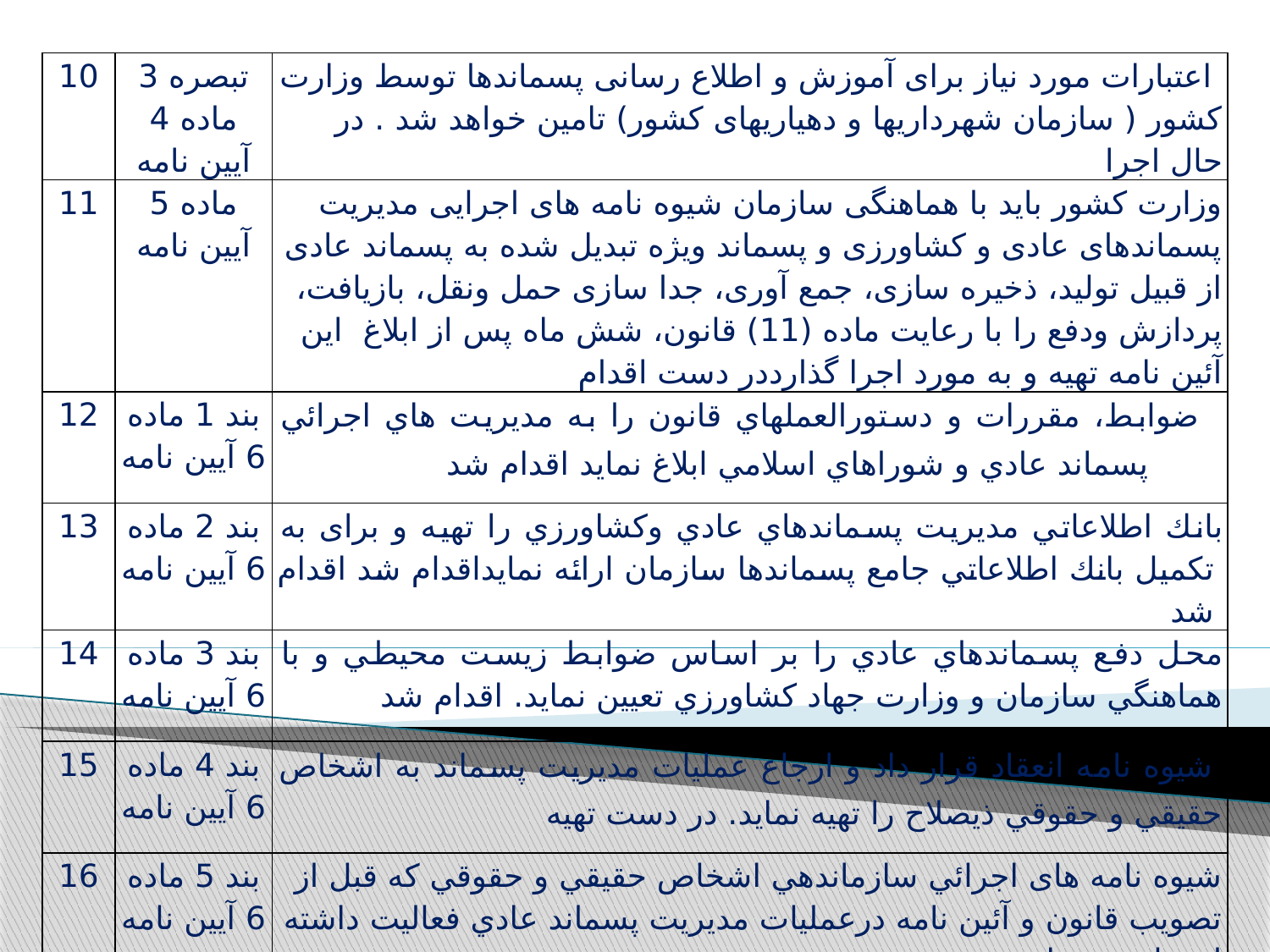

| 10 | تبصره 3 ماده 4 آيين نامه | اعتبارات مورد نیاز برای آموزش و اطلاع رسانی پسماندها توسط وزارت کشور ( سازمان شهرداریها و دهیاریهای کشور) تامین خواهد شد . در حال اجرا |
| --- | --- | --- |
| 11 | ماده 5 آيين نامه | وزارت کشور باید با هماهنگی سازمان شیوه نامه های اجرایی مدیریت پسماندهای عادی و کشاورزی و پسماند ویژه تبدیل شده به پسماند عادی از قبيل تولید، ذخیره سازی، جمع آوری، جدا سازی حمل ونقل، بازیافت، پردازش ودفع را با رعایت ماده (11) قانون، شش ماه پس از ابلاغ این آئین نامه تهیه و به مورد اجرا گذارددر دست اقدام |
| 12 | بند 1 ماده 6 آيين نامه | ضوابط، مقررات و دستورالعملهاي قانون را به مديريت هاي اجرائي پسماند عادي و شوراهاي اسلامي ابلاغ نمايد اقدام شد |
| 13 | بند 2 ماده 6 آيين نامه | بانك اطلاعاتي مديريت پسماندهاي عادي وكشاورزي را تهيه و برای به تكميل بانك اطلاعاتي جامع پسماندها سازمان ارائه نمايداقدام شد اقدام شد |
| 14 | بند 3 ماده 6 آيين نامه | محل دفع پسماندهاي عادي را بر اساس ضوابط زيست محيطي و با هماهنگي سازمان و وزارت جهاد كشاورزي تعیین نماید. اقدام شد |
| 15 | بند 4 ماده 6 آيين نامه | شیوه نامه انعقاد قرار داد و ارجاع عمليات مديريت پسماند به اشخاص حقيقي و حقوقي ذيصلاح را تهیه نماید. در دست تهیه |
| 16 | بند 5 ماده 6 آيين نامه | شیوه نامه های اجرائي سازماندهي اشخاص حقيقي و حقوقي كه قبل از تصويب قانون و آئين نامه درعمليات مديريت پسماند عادي فعاليت داشته اند را تهیه نماید . در دست تهیه |